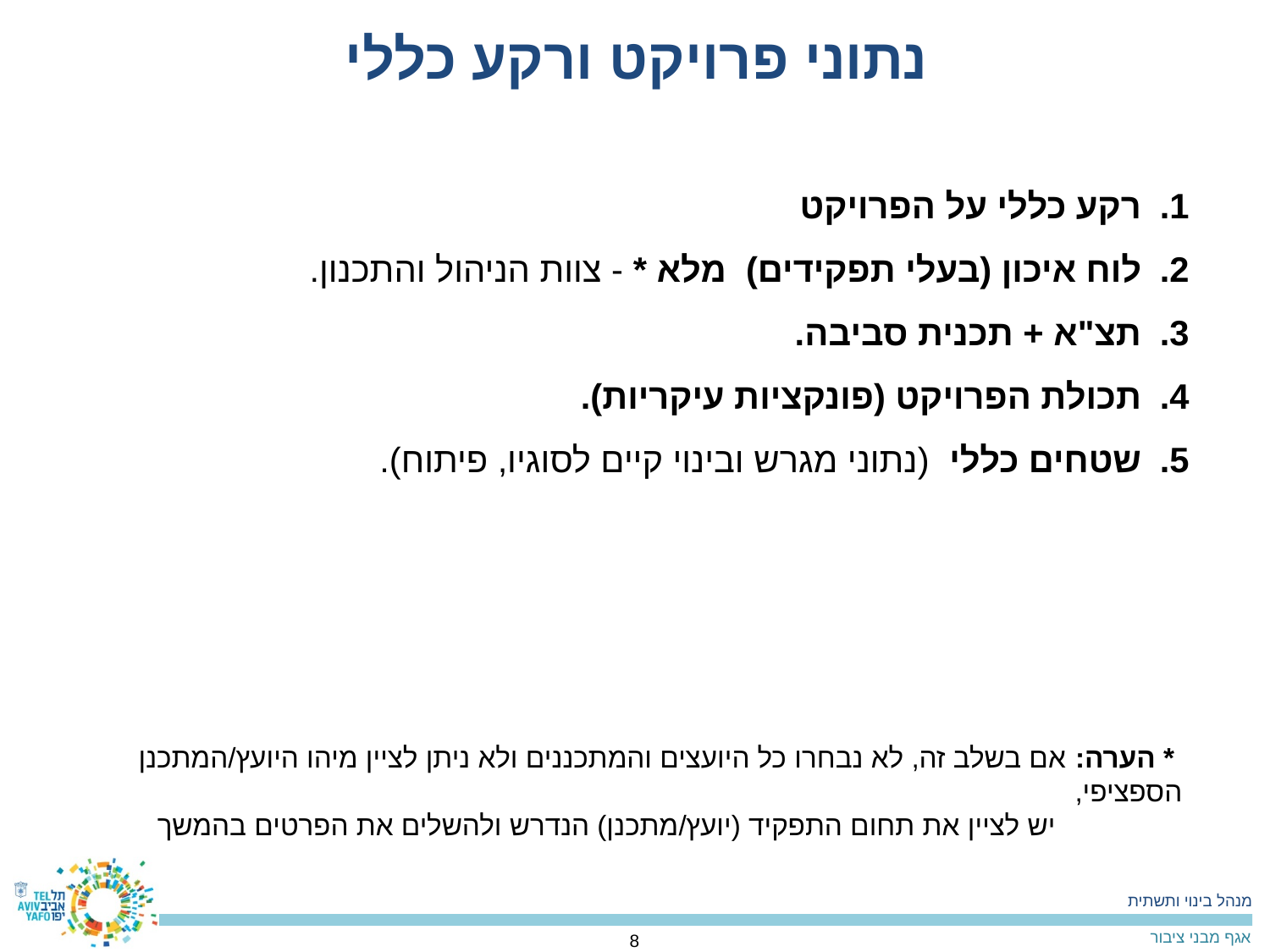

נתוני פרויקט ורקע כללי
רקע כללי על הפרויקט
לוח איכון (בעלי תפקידים)  מלא * - צוות הניהול והתכנון.
תצ"א + תכנית סביבה.
תכולת הפרויקט (פונקציות עיקריות).
שטחים כללי  (נתוני מגרש ובינוי קיים לסוגיו, פיתוח).
 * הערה: אם בשלב זה, לא נבחרו כל היועצים והמתכננים ולא ניתן לציין מיהו היועץ/המתכנן הספציפי,
                יש לציין את תחום התפקיד (יועץ/מתכנן) הנדרש ולהשלים את הפרטים בהמשך